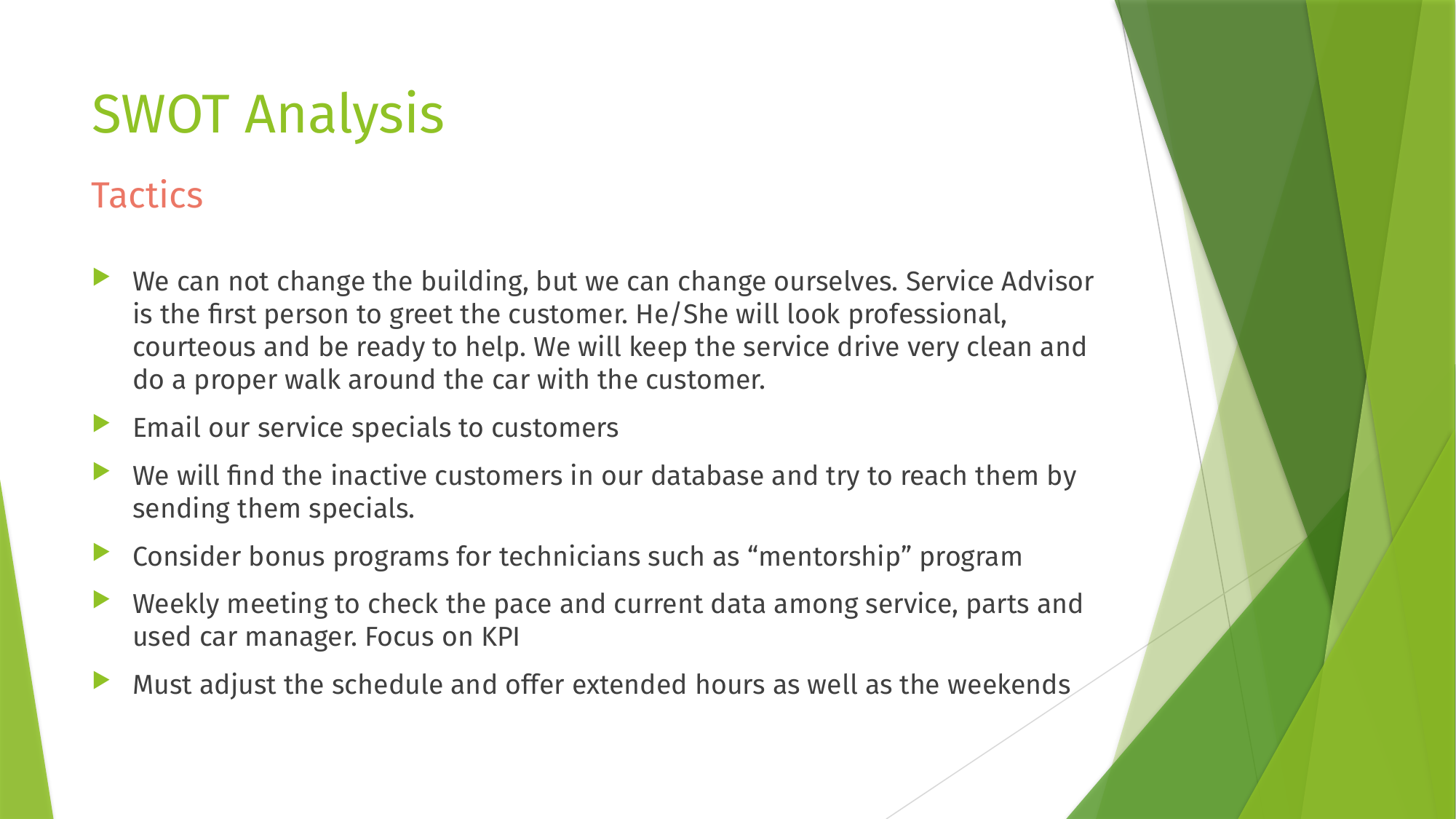

# SWOT Analysis
Tactics
We can not change the building, but we can change ourselves. Service Advisor is the first person to greet the customer. He/She will look professional, courteous and be ready to help. We will keep the service drive very clean and do a proper walk around the car with the customer.
Email our service specials to customers
We will find the inactive customers in our database and try to reach them by sending them specials.
Consider bonus programs for technicians such as “mentorship” program
Weekly meeting to check the pace and current data among service, parts and used car manager. Focus on KPI
Must adjust the schedule and offer extended hours as well as the weekends